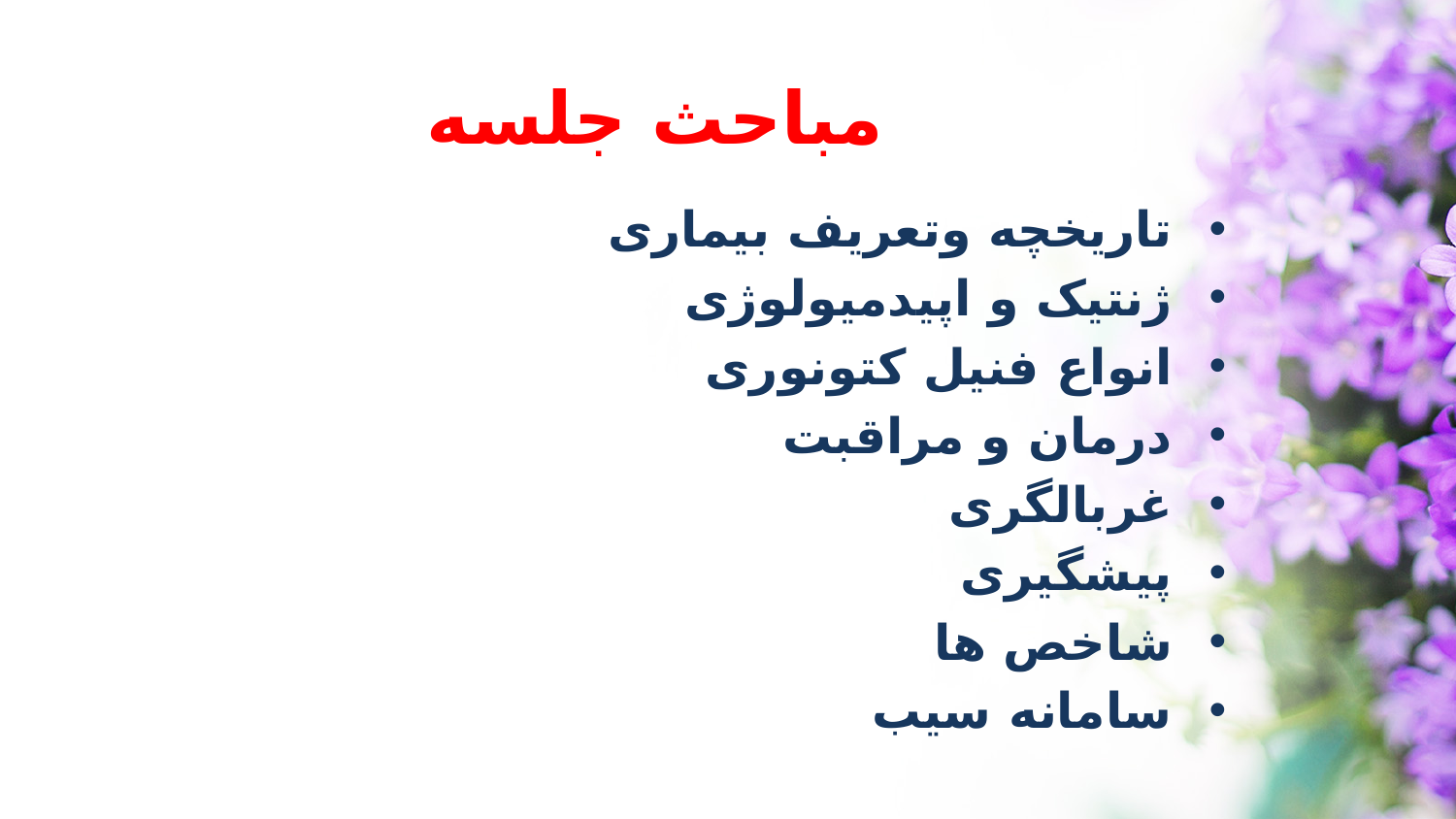

# مباحث جلسه
تاریخچه وتعریف بیماری
ژنتیک و اپیدمیولوژی
انواع فنیل کتونوری
درمان و مراقبت
غربالگری
پیشگیری
شاخص ها
سامانه سیب